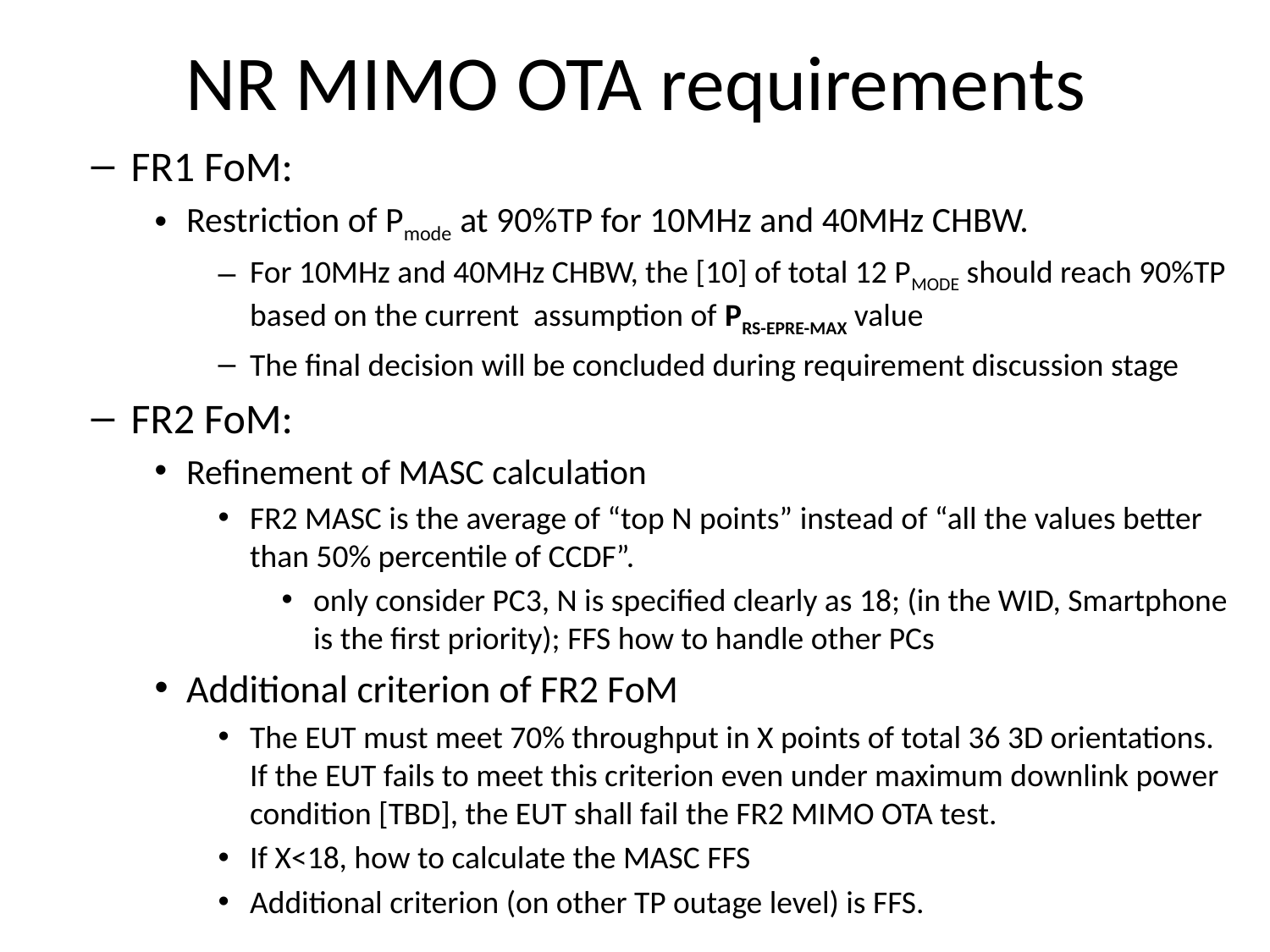

# NR MIMO OTA requirements
FR1 FoM:
Restriction of Pmode at 90%TP for 10MHz and 40MHz CHBW.
For 10MHz and 40MHz CHBW, the [10] of total 12 PMODE should reach 90%TP based on the current  assumption of PRS-EPRE-MAX value
The final decision will be concluded during requirement discussion stage
FR2 FoM:
Refinement of MASC calculation
FR2 MASC is the average of “top N points” instead of “all the values better than 50% percentile of CCDF”.
only consider PC3, N is specified clearly as 18; (in the WID, Smartphone is the first priority); FFS how to handle other PCs
Additional criterion of FR2 FoM
The EUT must meet 70% throughput in X points of total 36 3D orientations. If the EUT fails to meet this criterion even under maximum downlink power condition [TBD], the EUT shall fail the FR2 MIMO OTA test.
If X<18, how to calculate the MASC FFS
Additional criterion (on other TP outage level) is FFS.